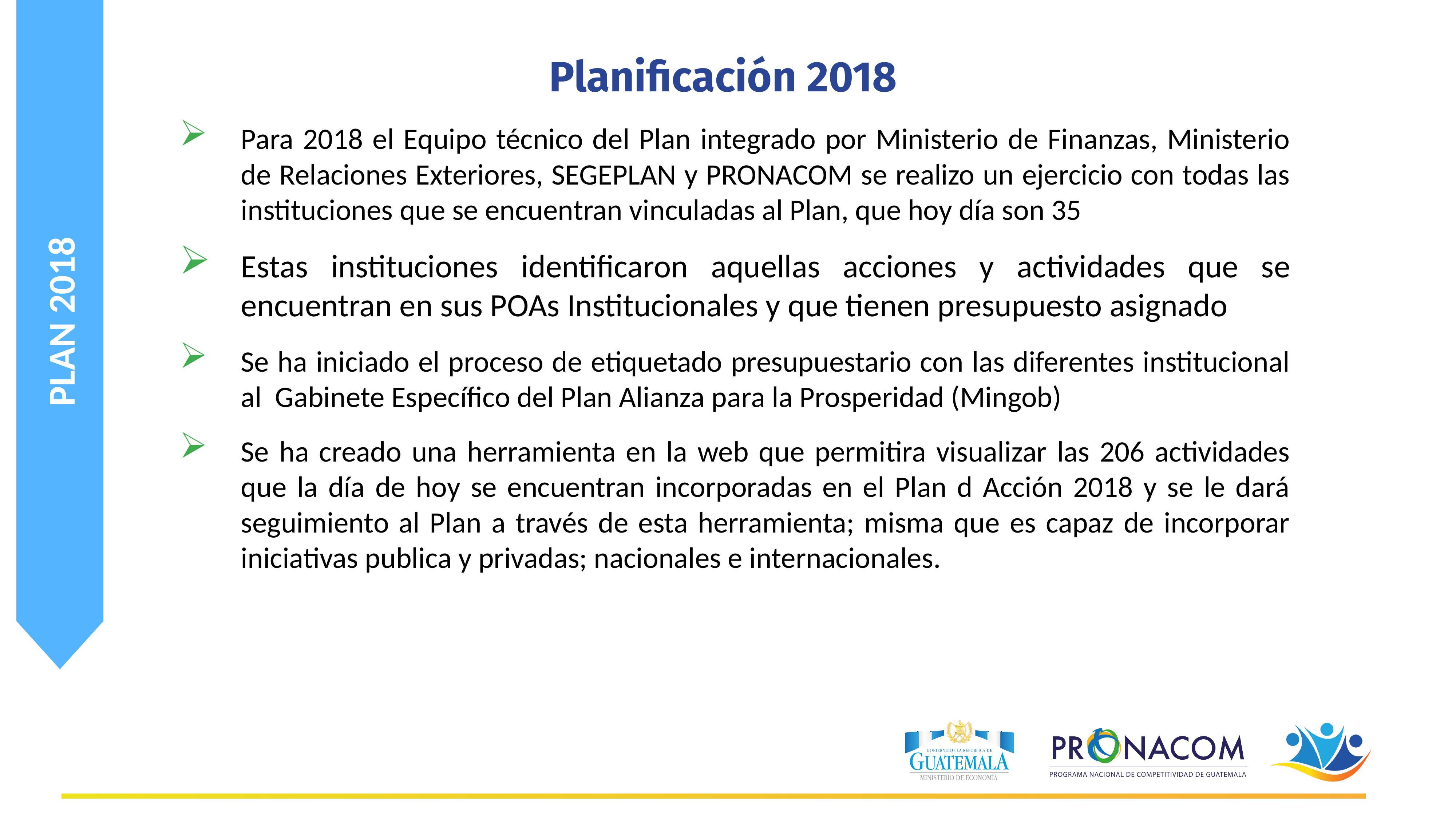

PLAN 2018

# Planificación 2018
Para 2018 el Equipo técnico del Plan integrado por Ministerio de Finanzas, Ministerio de Relaciones Exteriores, SEGEPLAN y PRONACOM se realizo un ejercicio con todas las instituciones que se encuentran vinculadas al Plan, que hoy día son 35
Estas instituciones identificaron aquellas acciones y actividades que se encuentran en sus POAs Institucionales y que tienen presupuesto asignado
Se ha iniciado el proceso de etiquetado presupuestario con las diferentes institucional al  Gabinete Específico del Plan Alianza para la Prosperidad (Mingob)
Se ha creado una herramienta en la web que permitira visualizar las 206 actividades que la día de hoy se encuentran incorporadas en el Plan d Acción 2018 y se le dará seguimiento al Plan a través de esta herramienta; misma que es capaz de incorporar iniciativas publica y privadas; nacionales e internacionales.